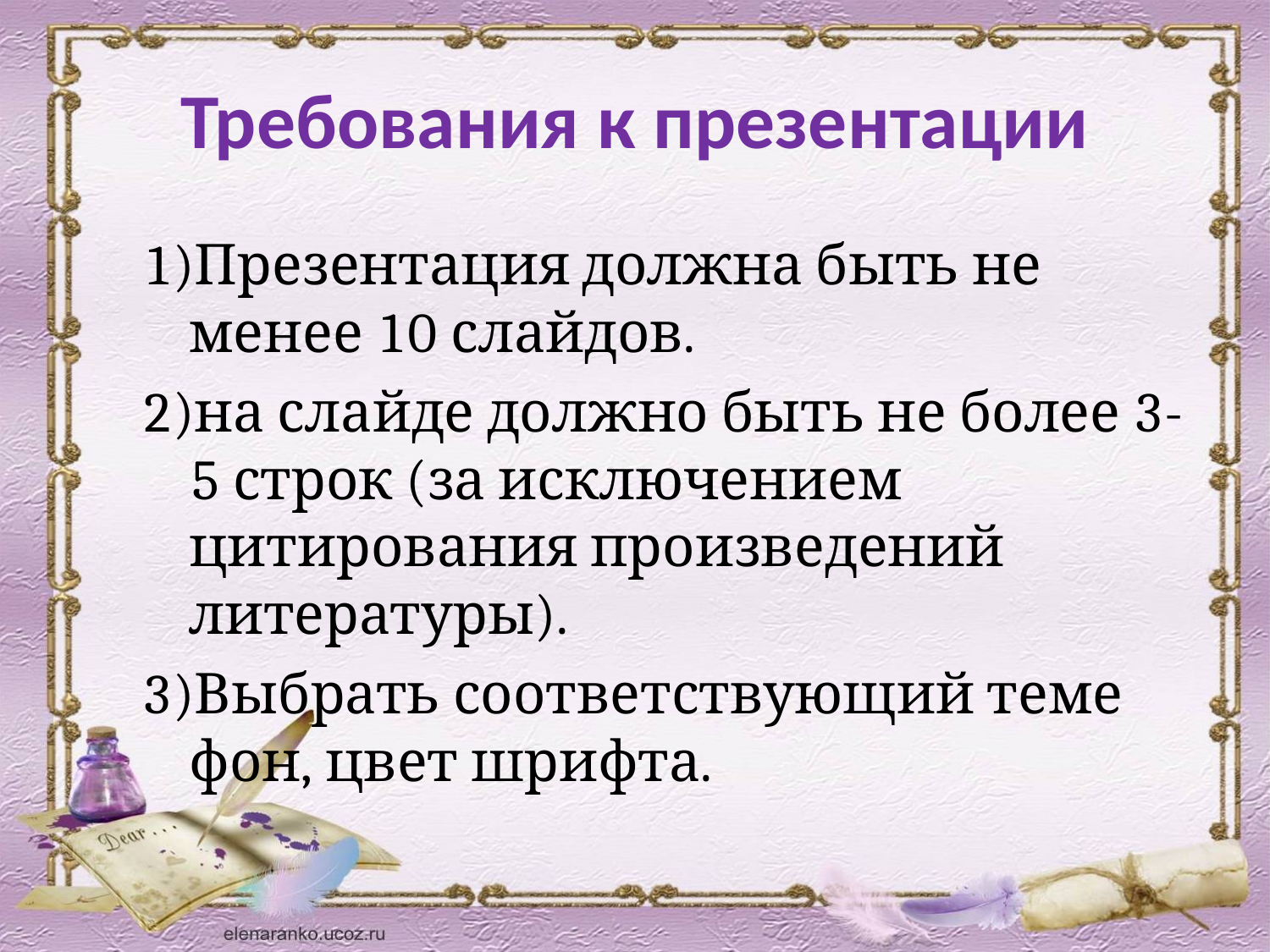

# Требования к презентации
1)Презентация должна быть не менее 10 слайдов.
2)на слайде должно быть не более 3-5 строк (за исключением цитирования произведений литературы).
3)Выбрать соответствующий теме фон, цвет шрифта.